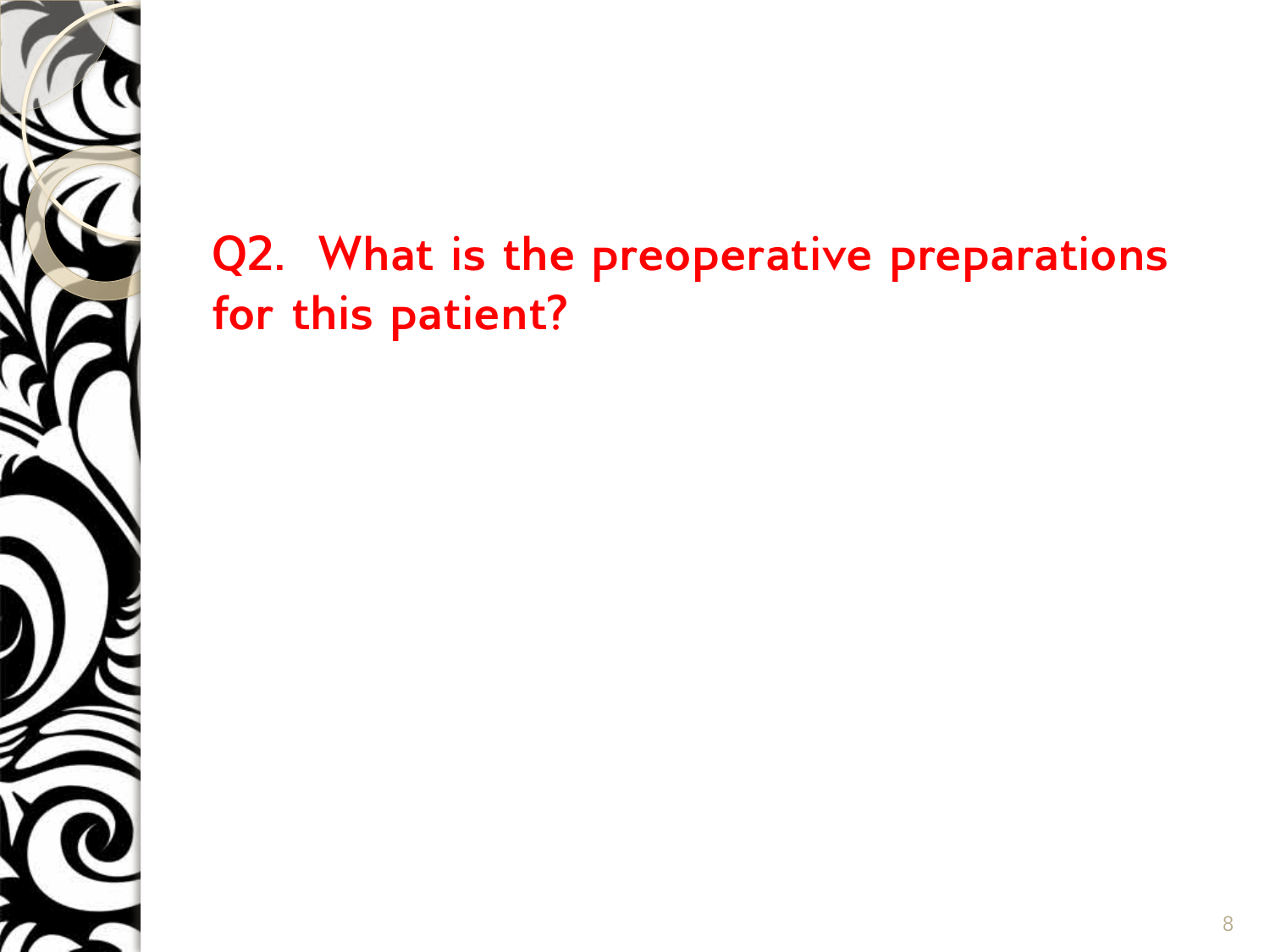

# Q2.  What is the preoperative preparations for this patient?
8